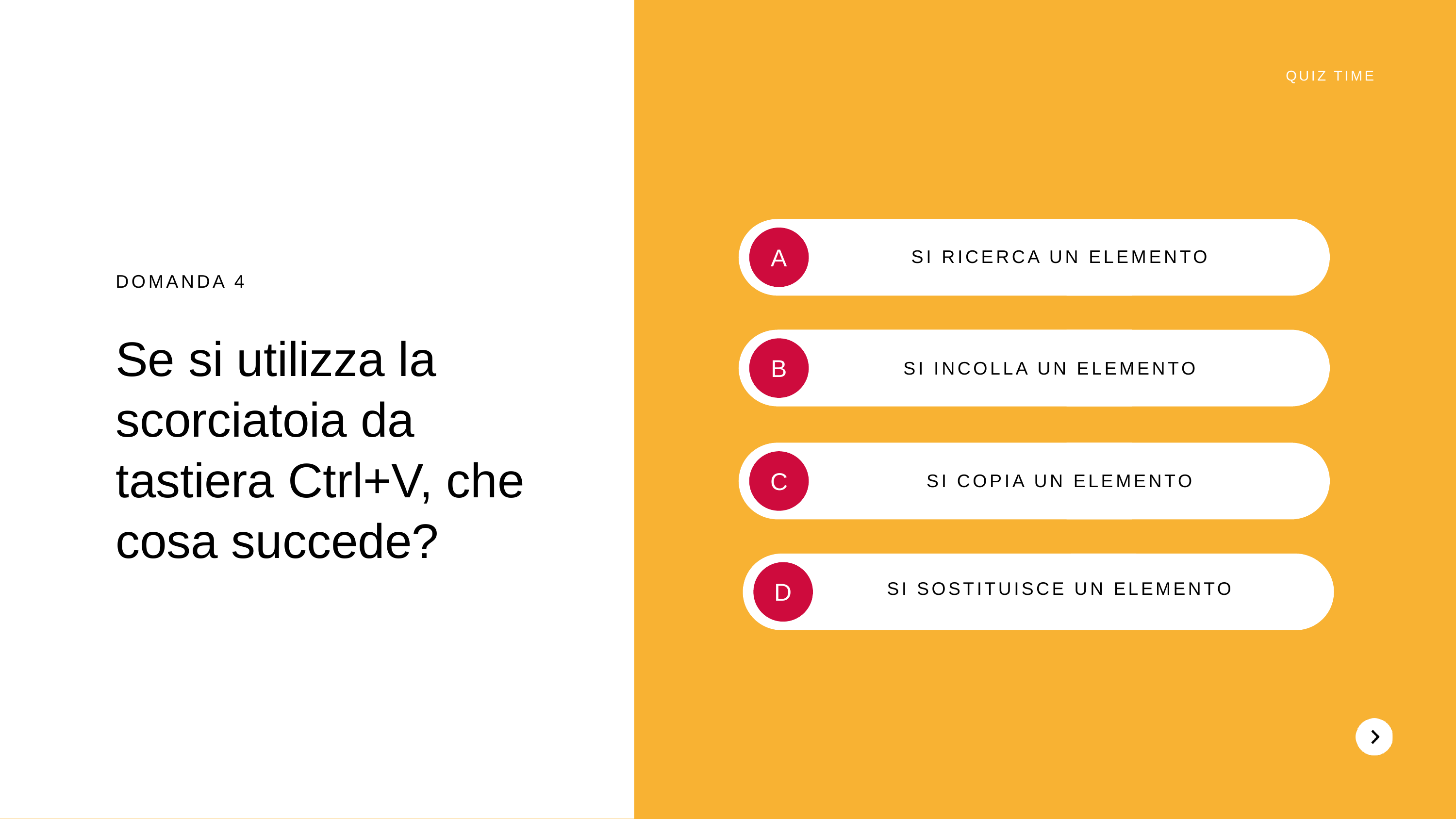

QUIZ TIME

A
SI RICERCA UN ELEMENTO
DOMANDA 4
Se si utilizza la scorciatoia da tastiera Ctrl+V, che cosa succede?

B
SI INCOLLA UN ELEMENTO

C
SI COPIA UN ELEMENTO

D
SI SOSTITUISCE UN ELEMENTO